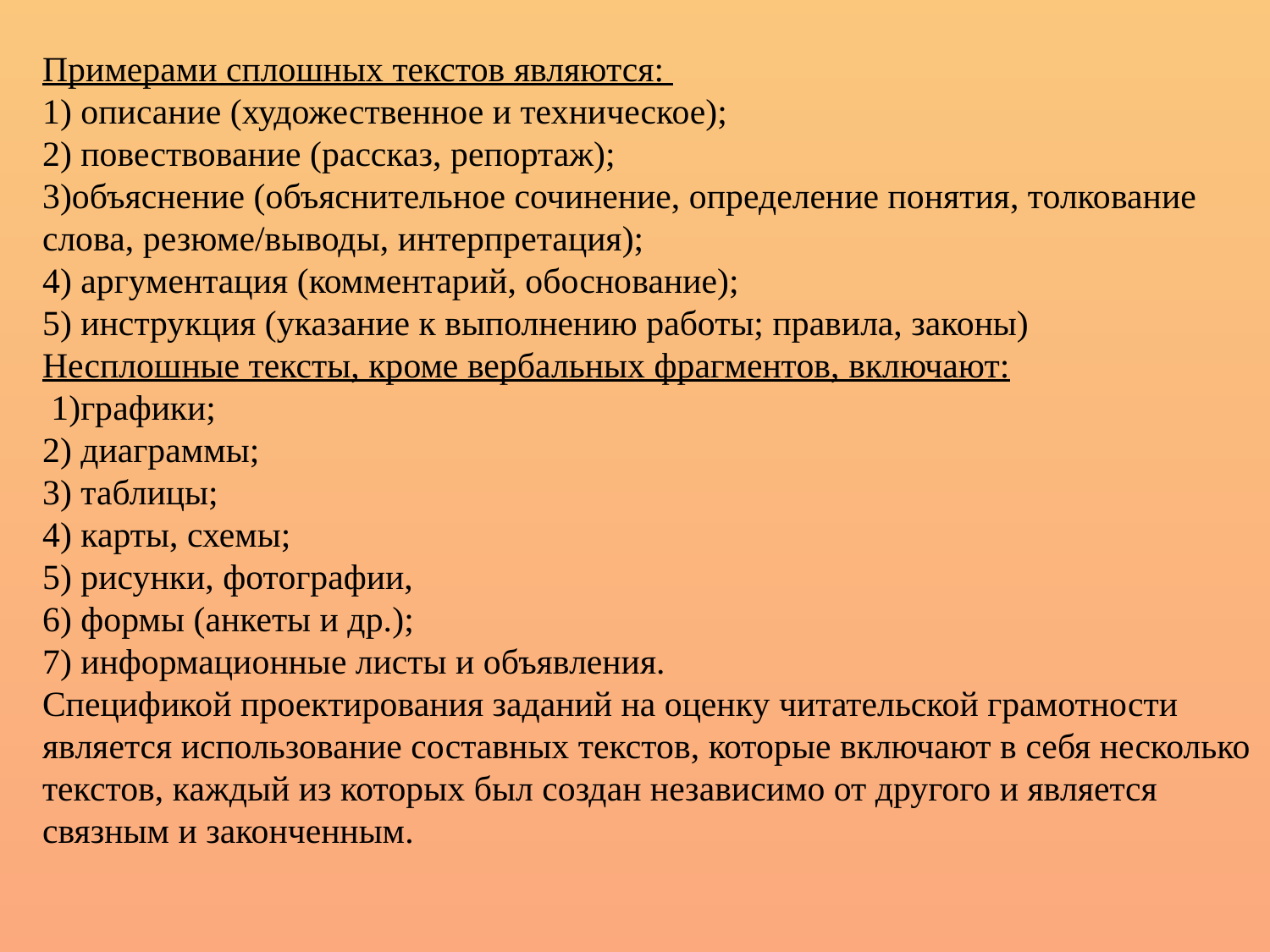

Примерами сплошных текстов являются:
1) описание (художественное и техническое);
2) повествование (рассказ, репортаж);
3)объяснение (объяснительное сочинение, определение понятия, толкование слова, резюме/выводы, интерпретация);
4) аргументация (комментарий, обоснование);
5) инструкция (указание к выполнению работы; правила, законы)
Несплошные тексты, кроме вербальных фрагментов, включают:
 1)графики;
2) диаграммы;
3) таблицы;
4) карты, схемы;
5) рисунки, фотографии,
6) формы (анкеты и др.);
7) информационные листы и объявления.
Спецификой проектирования заданий на оценку читательской грамотности является использование составных текстов, которые включают в себя несколько текстов, каждый из которых был создан независимо от другого и является связным и законченным.